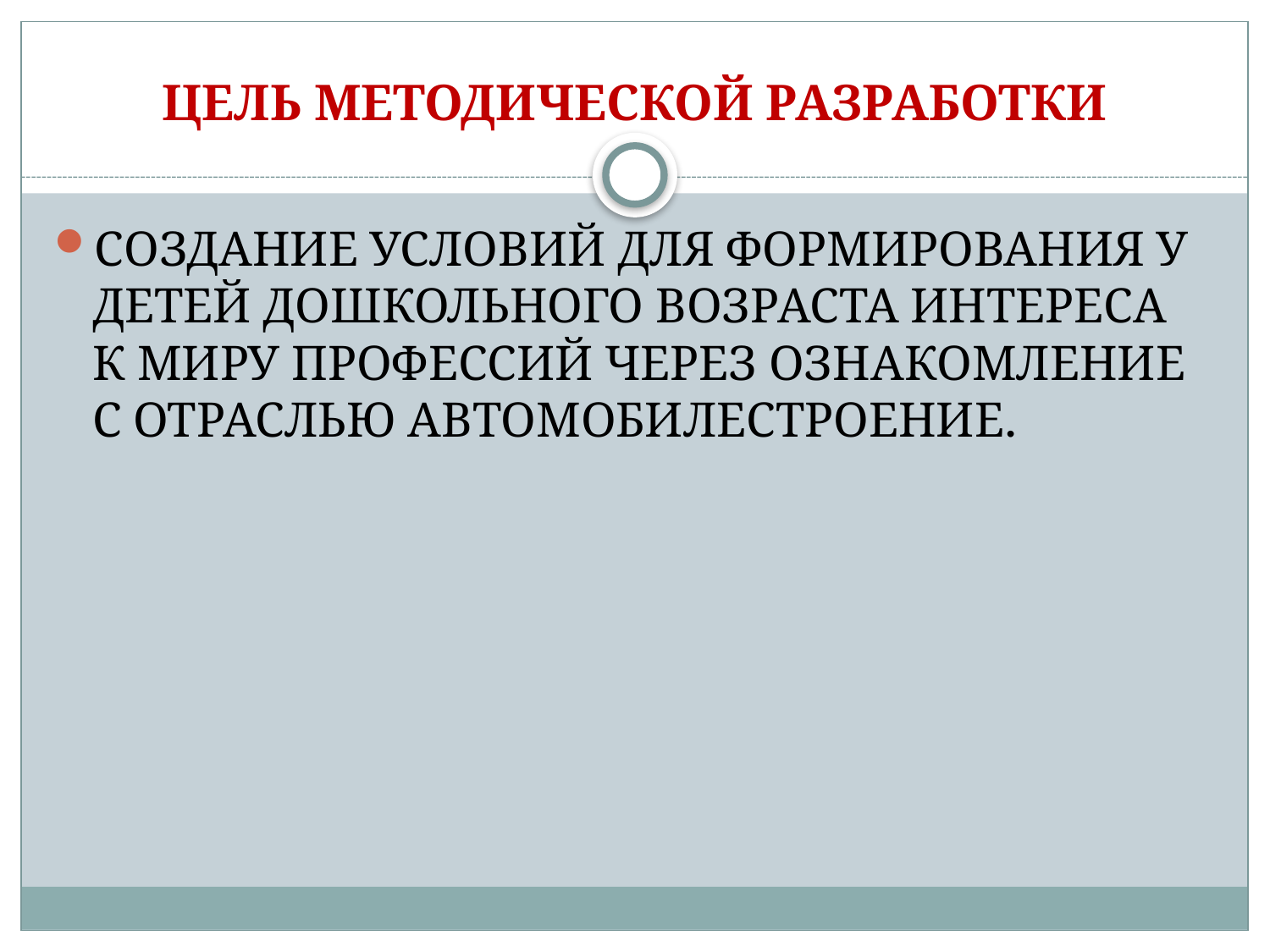

# ЦЕЛЬ МЕТОДИЧЕСКОЙ РАЗРАБОТКИ
СОЗДАНИЕ УСЛОВИЙ ДЛЯ ФОРМИРОВАНИЯ У ДЕТЕЙ ДОШКОЛЬНОГО ВОЗРАСТА ИНТЕРЕСА К МИРУ ПРОФЕССИЙ ЧЕРЕЗ ОЗНАКОМЛЕНИЕ С ОТРАСЛЬЮ АВТОМОБИЛЕСТРОЕНИЕ.